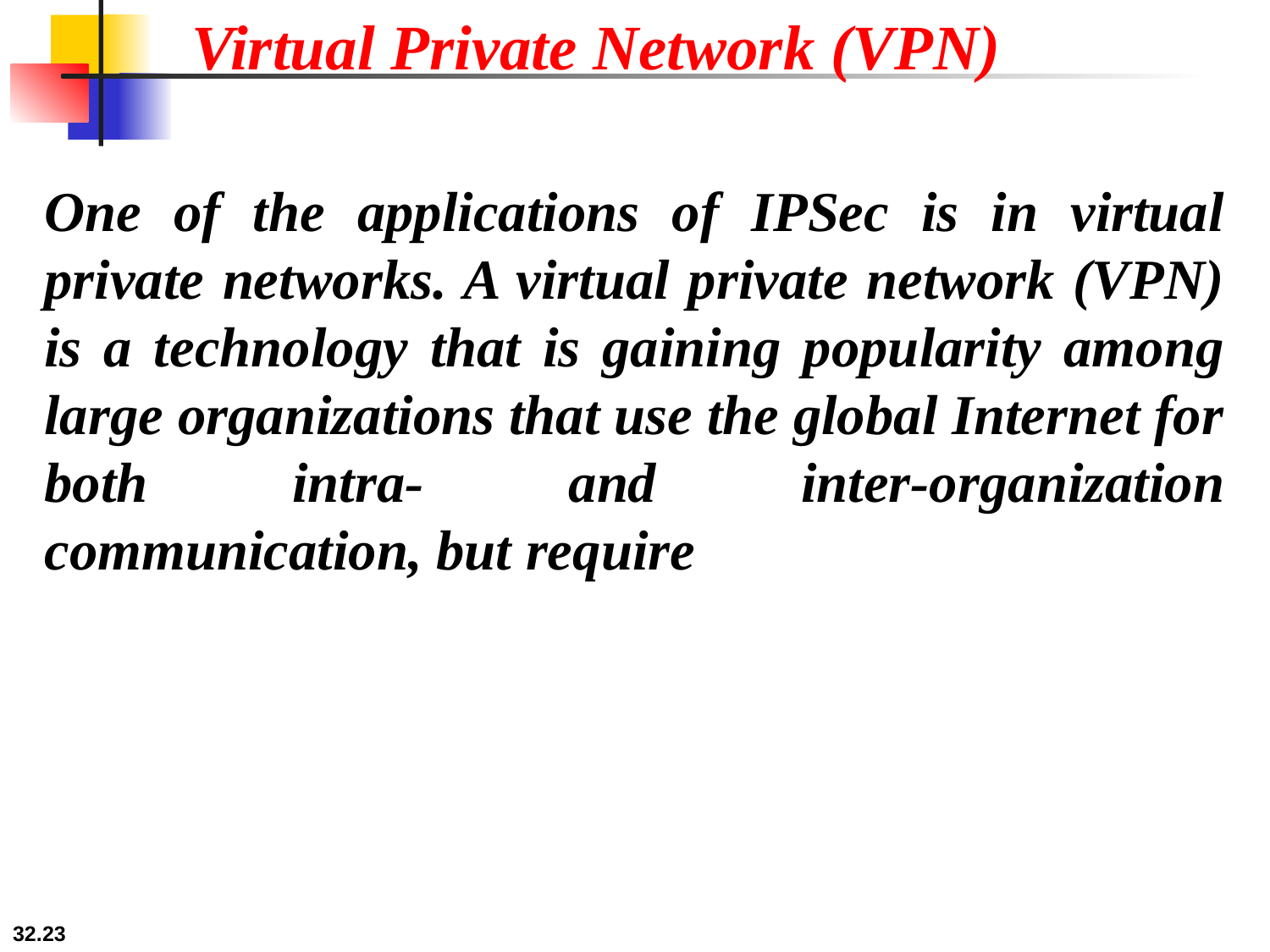

Virtual Private Network (VPN)

One of the applications of IPSec is in virtual private networks. A virtual private network (VPN) is a technology that is gaining popularity among large organizations that use the global Internet for both intra- and inter-organization communication, but require

32.23